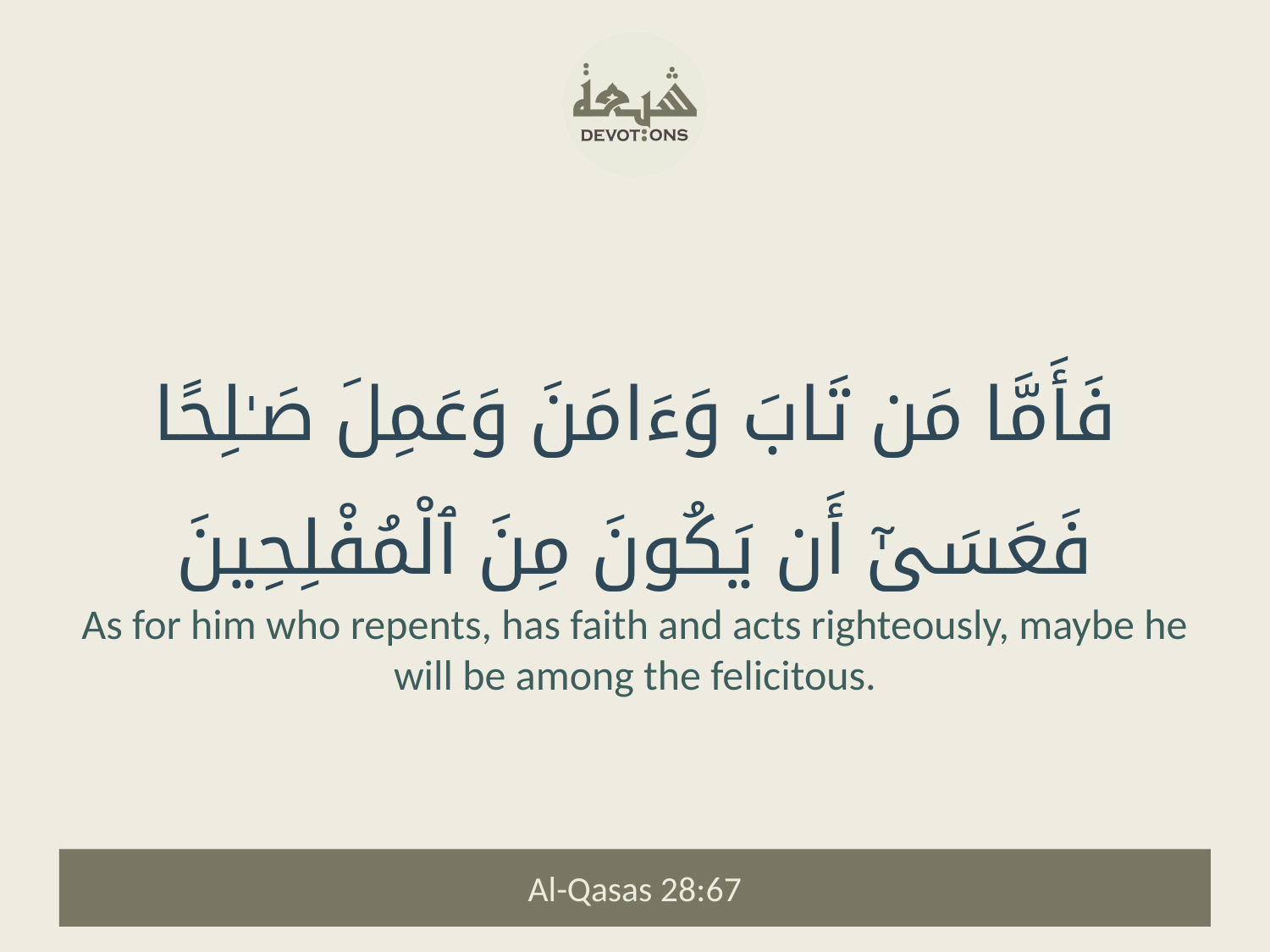

فَأَمَّا مَن تَابَ وَءَامَنَ وَعَمِلَ صَـٰلِحًا فَعَسَىٰٓ أَن يَكُونَ مِنَ ٱلْمُفْلِحِينَ
As for him who repents, has faith and acts righteously, maybe he will be among the felicitous.
Al-Qasas 28:67